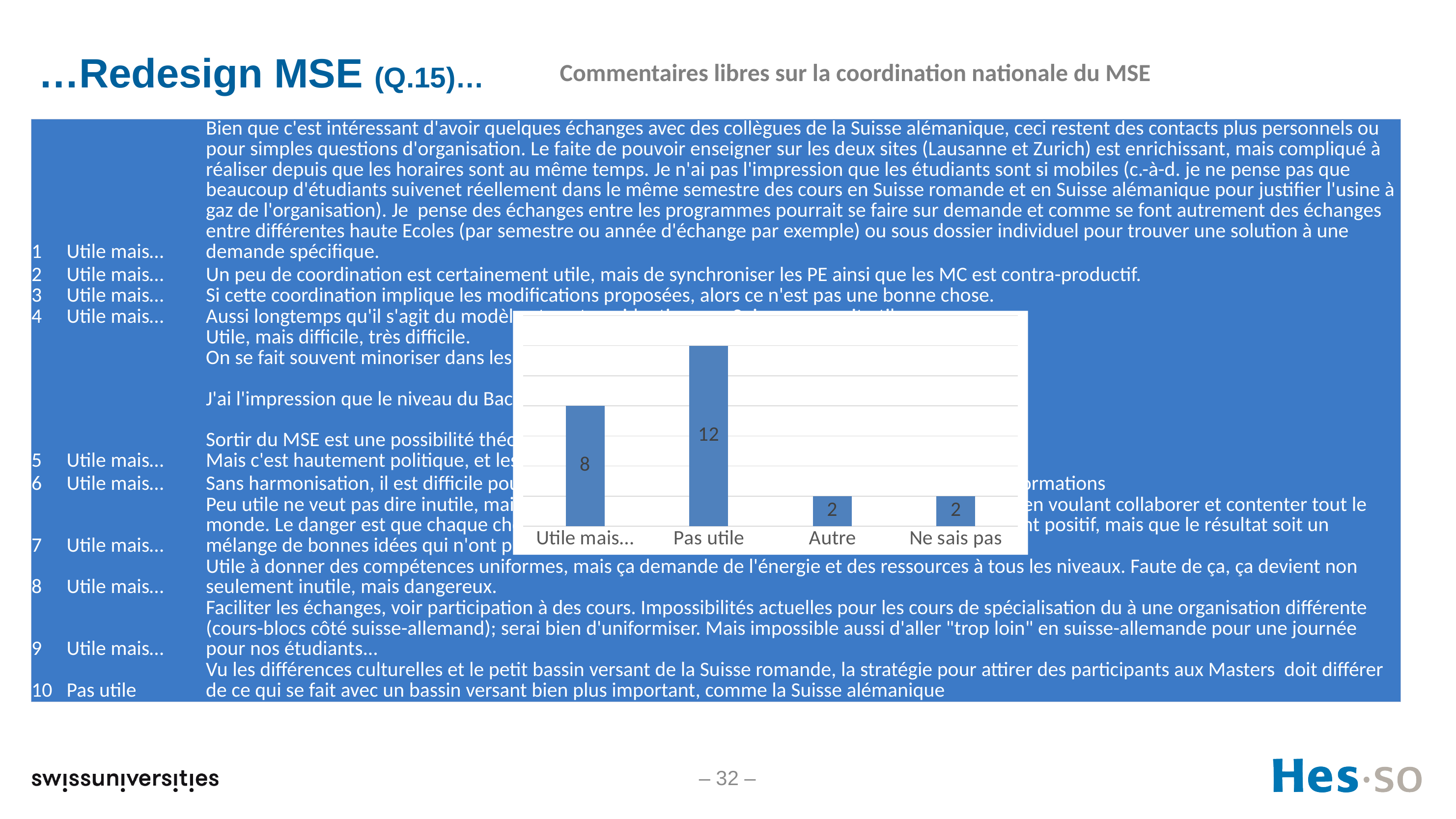

# …Redesign MSE (Q.15)…
Commentaires libres sur la coordination nationale du MSE
| 1 | Utile mais… | Bien que c'est intéressant d'avoir quelques échanges avec des collègues de la Suisse alémanique, ceci restent des contacts plus personnels ou pour simples questions d'organisation. Le faite de pouvoir enseigner sur les deux sites (Lausanne et Zurich) est enrichissant, mais compliqué à réaliser depuis que les horaires sont au même temps. Je n'ai pas l'impression que les étudiants sont si mobiles (c.-à-d. je ne pense pas que beaucoup d'étudiants suivenet réellement dans le même semestre des cours en Suisse romande et en Suisse alémanique pour justifier l'usine à gaz de l'organisation). Je pense des échanges entre les programmes pourrait se faire sur demande et comme se font autrement des échanges entre différentes haute Ecoles (par semestre ou année d'échange par exemple) ou sous dossier individuel pour trouver une solution à une demande spécifique. |
| --- | --- | --- |
| 2 | Utile mais… | Un peu de coordination est certainement utile, mais de synchroniser les PE ainsi que les MC est contra-productif. |
| 3 | Utile mais… | Si cette coordination implique les modifications proposées, alors ce n'est pas une bonne chose. |
| 4 | Utile mais… | Aussi longtemps qu'il s'agit du modèle et contenu identique en Suisse, ce serait utile. |
| 5 | Utile mais… | Utile, mais difficile, très difficile. On se fait souvent minoriser dans les séances avec les Suisses alémaniques. J'ai l'impression que le niveau du Bachelor en Suisse alémanique est plus élevé qu'ici. Sortir du MSE est une possibilité théorique. Mais c'est hautement politique, et les dégâts collatéraux risquent d'être élevés. |
| 6 | Utile mais… | Sans harmonisation, il est difficile pour les industriels de connaître et reconnaître la valeur de ces formations |
| 7 | Utile mais… | Peu utile ne veut pas dire inutile, mais il faut éviter d'avoir une organisation tentaculaire ingérable en voulant collaborer et contenter tout le monde. Le danger est que chaque choix et propositions qui viendront de tout azimut soit réellement positif, mais que le résultat soit un mélange de bonnes idées qui n'ont plus de cohérence ensemble. |
| 8 | Utile mais… | Utile à donner des compétences uniformes, mais ça demande de l'énergie et des ressources à tous les niveaux. Faute de ça, ça devient non seulement inutile, mais dangereux. |
| 9 | Utile mais… | Faciliter les échanges, voir participation à des cours. Impossibilités actuelles pour les cours de spécialisation du à une organisation différente (cours-blocs côté suisse-allemand); serai bien d'uniformiser. Mais impossible aussi d'aller "trop loin" en suisse-allemande pour une journée pour nos étudiants... |
| 10 | Pas utile | Vu les différences culturelles et le petit bassin versant de la Suisse romande, la stratégie pour attirer des participants aux Masters doit différer de ce qui se fait avec un bassin versant bien plus important, comme la Suisse alémanique |

### Chart

| Category |  |
|---|---|
| Utile mais… | 8.0 |
| Pas utile | 12.0 |
| Autre | 2.0 |
| Ne sais pas | 2.0 |